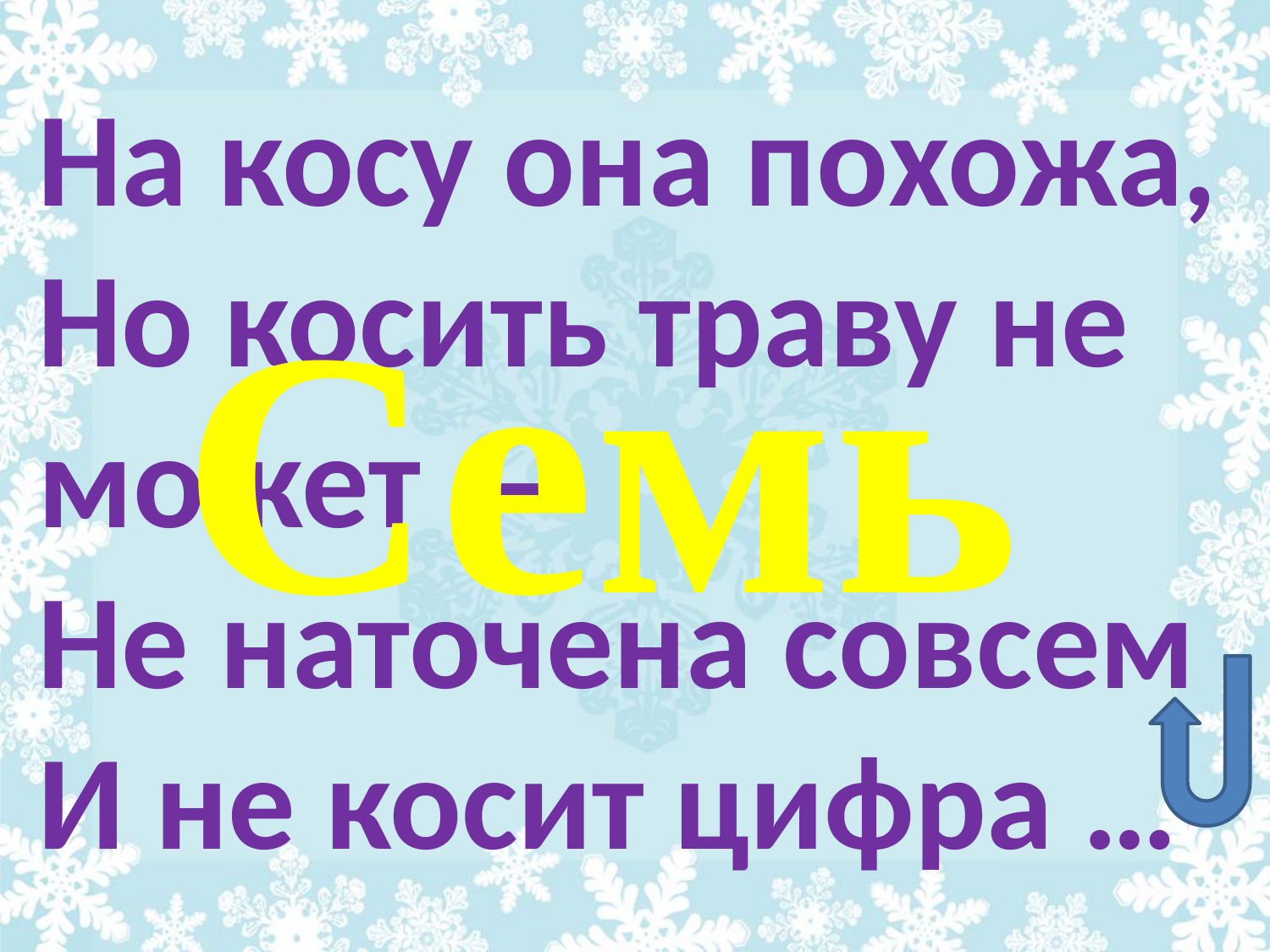

На косу она похожа,
Но косить траву не может —
Не наточена совсем
И не косит цифра …
Семь